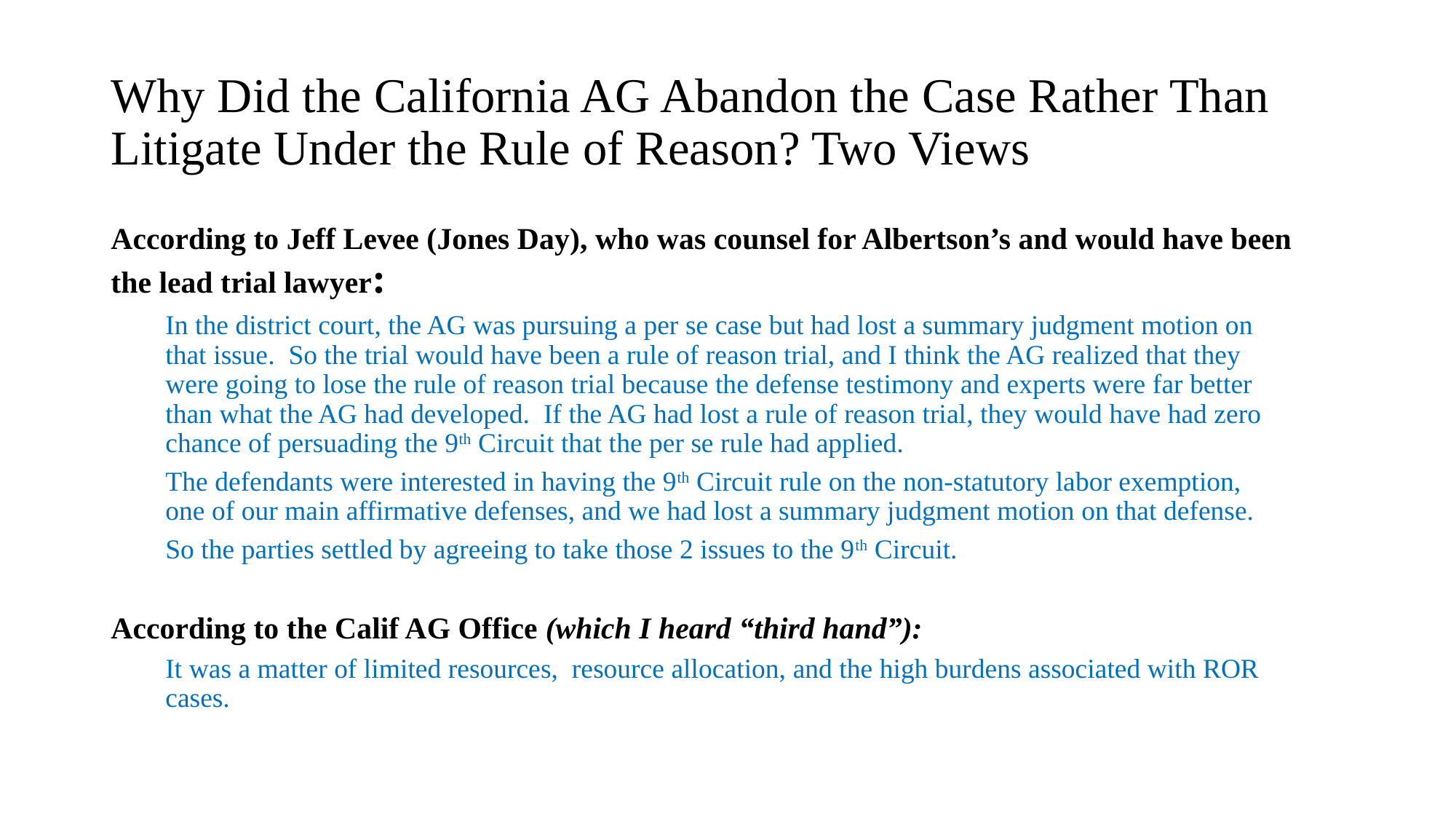

# Why Did the California AG Abandon the Case Rather Than Litigate Under the Rule of Reason? Two Views
According to Jeff Levee (Jones Day), who was counsel for Albertson’s and would have been the lead trial lawyer:
In the district court, the AG was pursuing a per se case but had lost a summary judgment motion on that issue.  So the trial would have been a rule of reason trial, and I think the AG realized that they were going to lose the rule of reason trial because the defense testimony and experts were far better than what the AG had developed.  If the AG had lost a rule of reason trial, they would have had zero chance of persuading the 9th Circuit that the per se rule had applied.
The defendants were interested in having the 9th Circuit rule on the non-statutory labor exemption,
one of our main affirmative defenses, and we had lost a summary judgment motion on that defense.
So the parties settled by agreeing to take those 2 issues to the 9th Circuit.

According to the Calif AG Office (which I heard “third hand”):
It was a matter of limited resources,  resource allocation, and the high burdens associated with ROR cases.